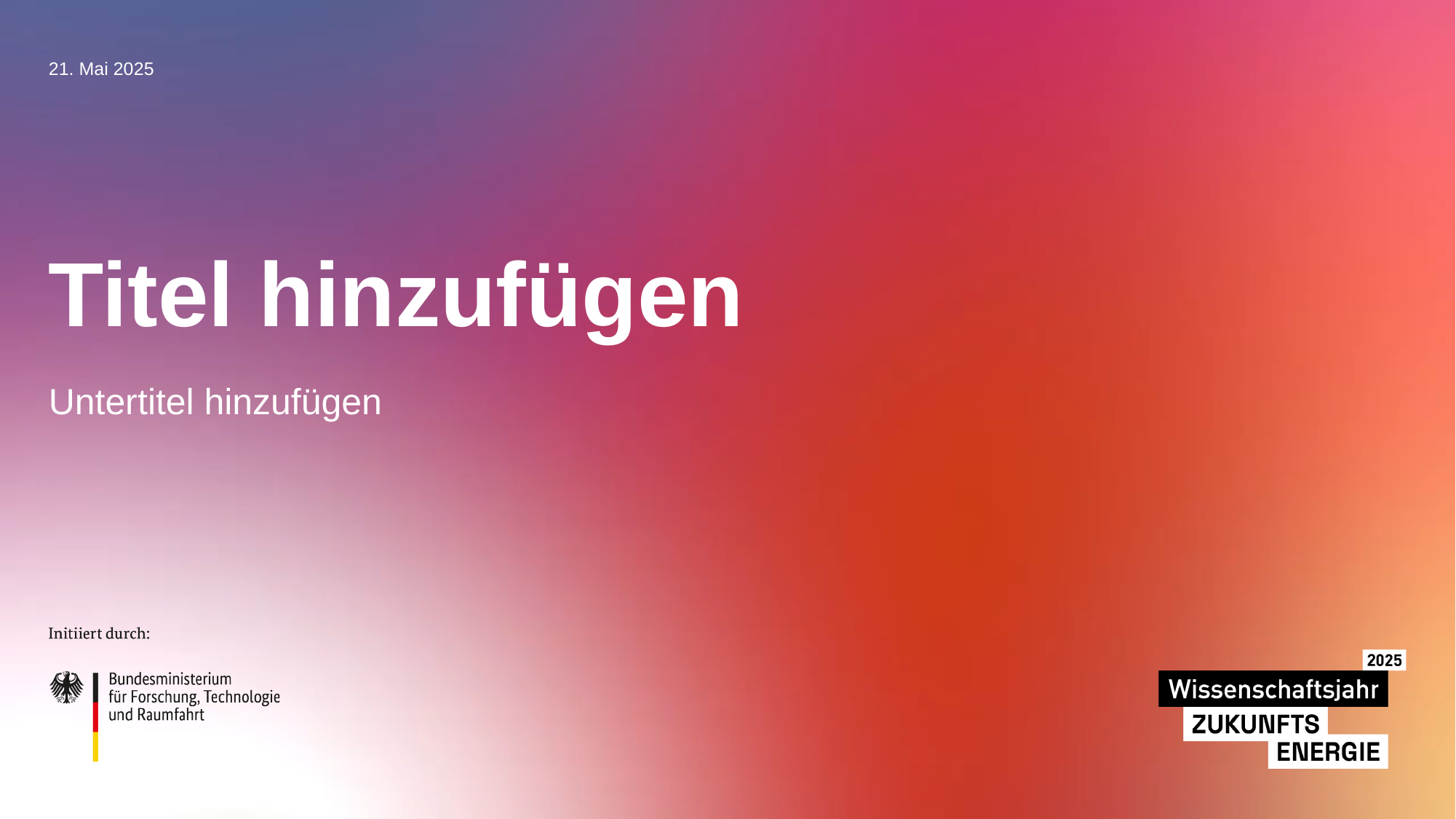

21. Mai 2025
# Titel hinzufügen
Untertitel hinzufügen